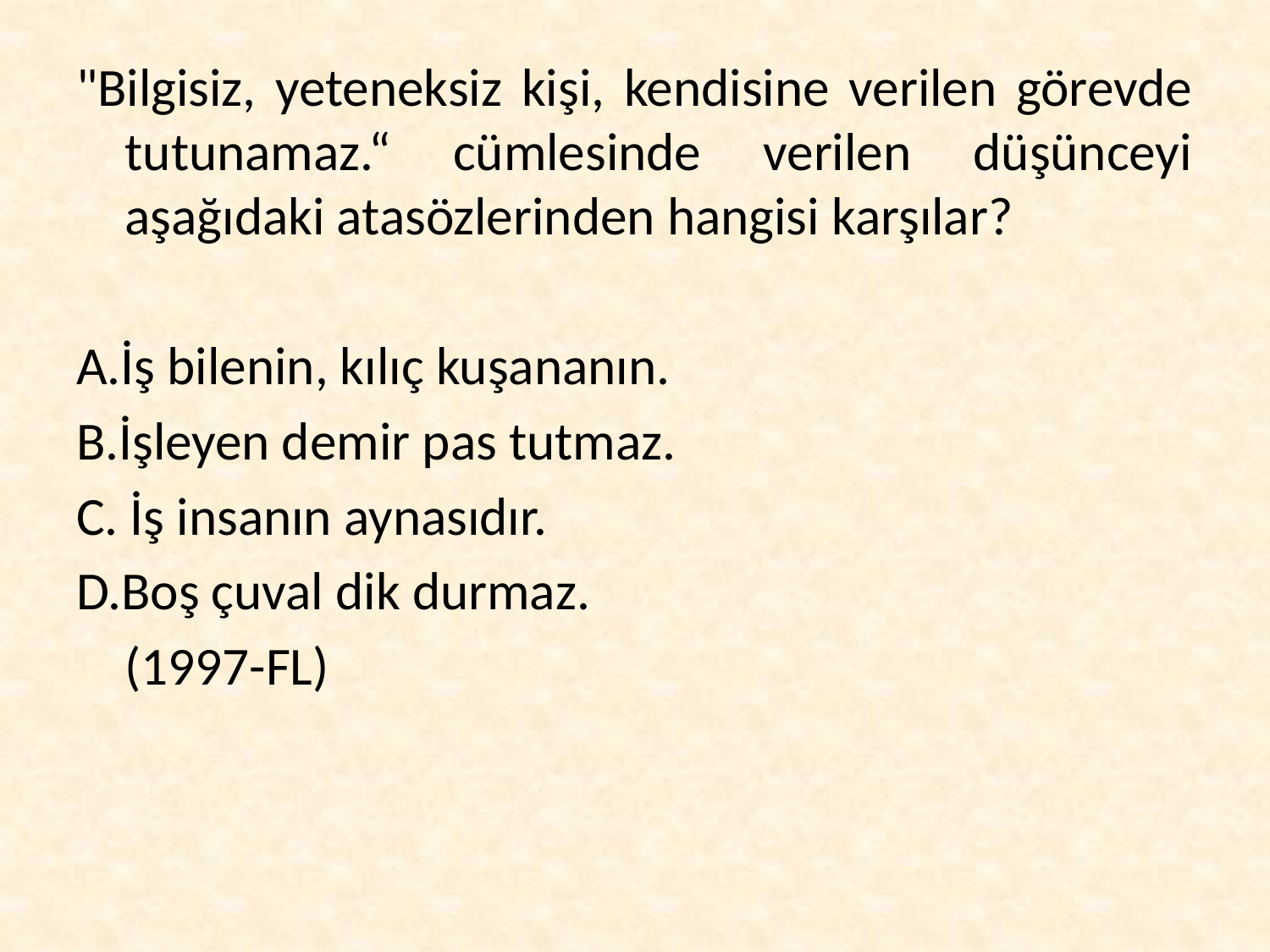

"Bilgisiz, yeteneksiz kişi, kendisine verilen görevde tutunamaz.“ cümlesinde verilen düşünceyi aşağıdaki atasözlerinden hangisi karşılar?

A.İş bilenin, kılıç kuşananın.
B.İşleyen demir pas tutmaz.
C. İş insanın aynasıdır.
D.Boş çuval dik durmaz.
			(1997-FL)